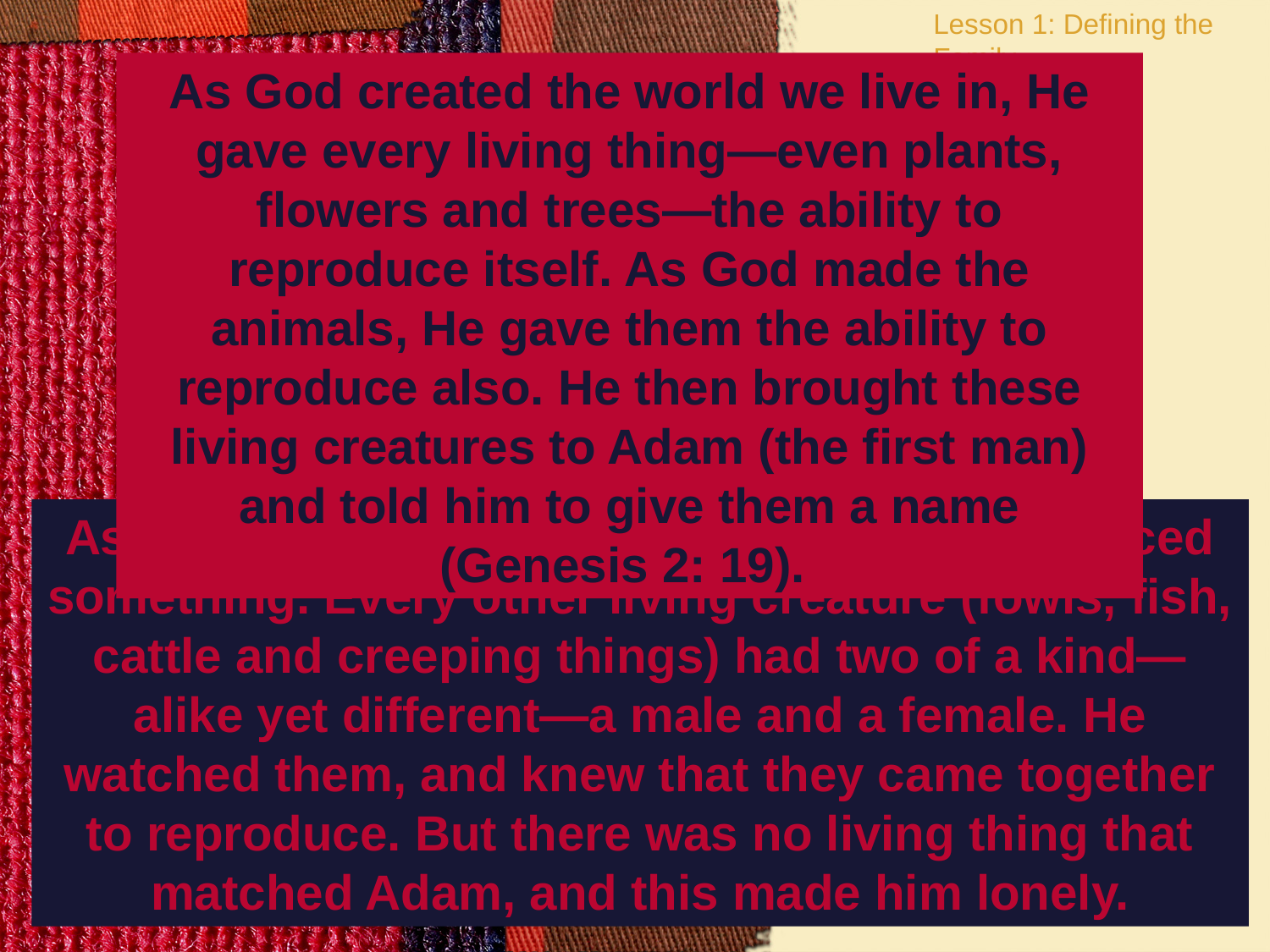

Lesson 1: Defining the Family
As God created the world we live in, He gave every living thing—even plants, flowers and trees—the ability to reproduce itself. As God made the animals, He gave them the ability to reproduce also. He then brought these living creatures to Adam (the first man) and told him to give them a name (Genesis 2: 19).
As Adam was working on this project, he noticed something. Every other living creature (fowls, fish, cattle and creeping things) had two of a kind—alike yet different—a male and a female. He watched them, and knew that they came together to reproduce. But there was no living thing that matched Adam, and this made him lonely.